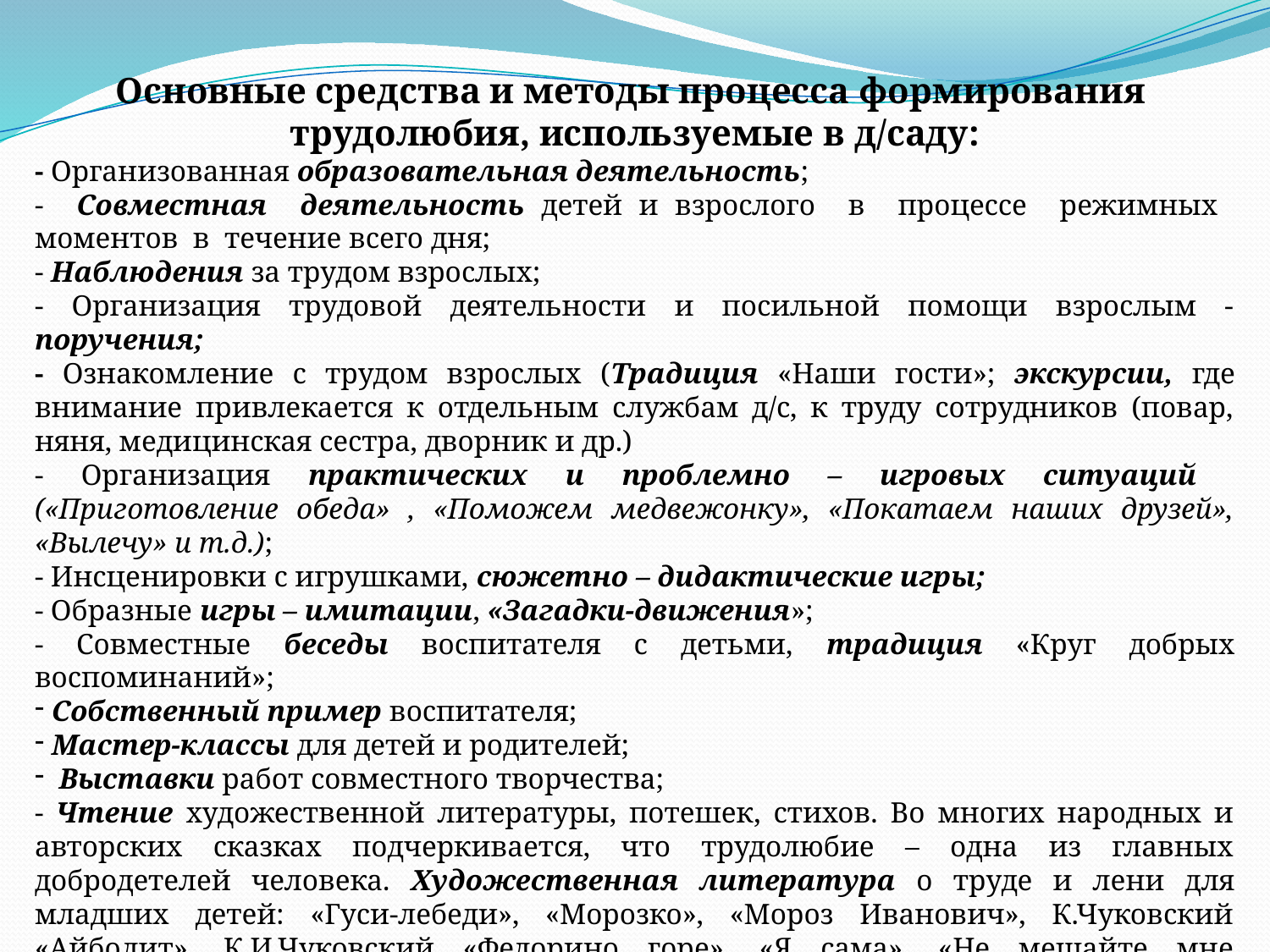

Основные средства и методы процесса формирования
трудолюбия, используемые в д/саду:
- Организованная образовательная деятельность;
-  Совместная  деятельность детей и взрослого  в  процессе  режимных  моментов  в  течение всего дня;
- Наблюдения за трудом взрослых;
- Организация трудовой деятельности и посильной помощи взрослым - поручения;
- Ознакомление с трудом взрослых (Традиция «Наши гости»; экскурсии, где внимание привлекается к отдельным службам д/с, к труду сотрудников (повар, няня, медицинская сестра, дворник и др.)
- Организация практических и проблемно – игровых ситуаций  («Приготовление обеда» , «Поможем медвежонку», «Покатаем наших друзей», «Вылечу» и т.д.);
- Инсценировки с игрушками, сюжетно – дидактические игры;
- Образные игры – имитации, «Загадки-движения»;
- Совместные беседы воспитателя с детьми, традиция «Круг добрых воспоминаний»;
 Собственный пример воспитателя;
 Мастер-классы для детей и родителей;
  Выставки работ совместного творчества;
- Чтение художественной литературы, потешек, стихов. Во многих народных и авторских сказках подчеркивается, что трудолюбие – одна из главных добродетелей человека. Художественная литература о труде и лени для младших детей: «Гуси-лебеди», «Морозко», «Мороз Иванович», К.Чуковский «Айболит», К.И.Чуковский «Федорино горе», «Я сама», «Не мешайте мне трудиться», С.Михалков «Дядя Степа», Я.Л.Аким «Письмо Неумейке» и др.
- Оформление страничек Портфолио «Чем могу - помогу»